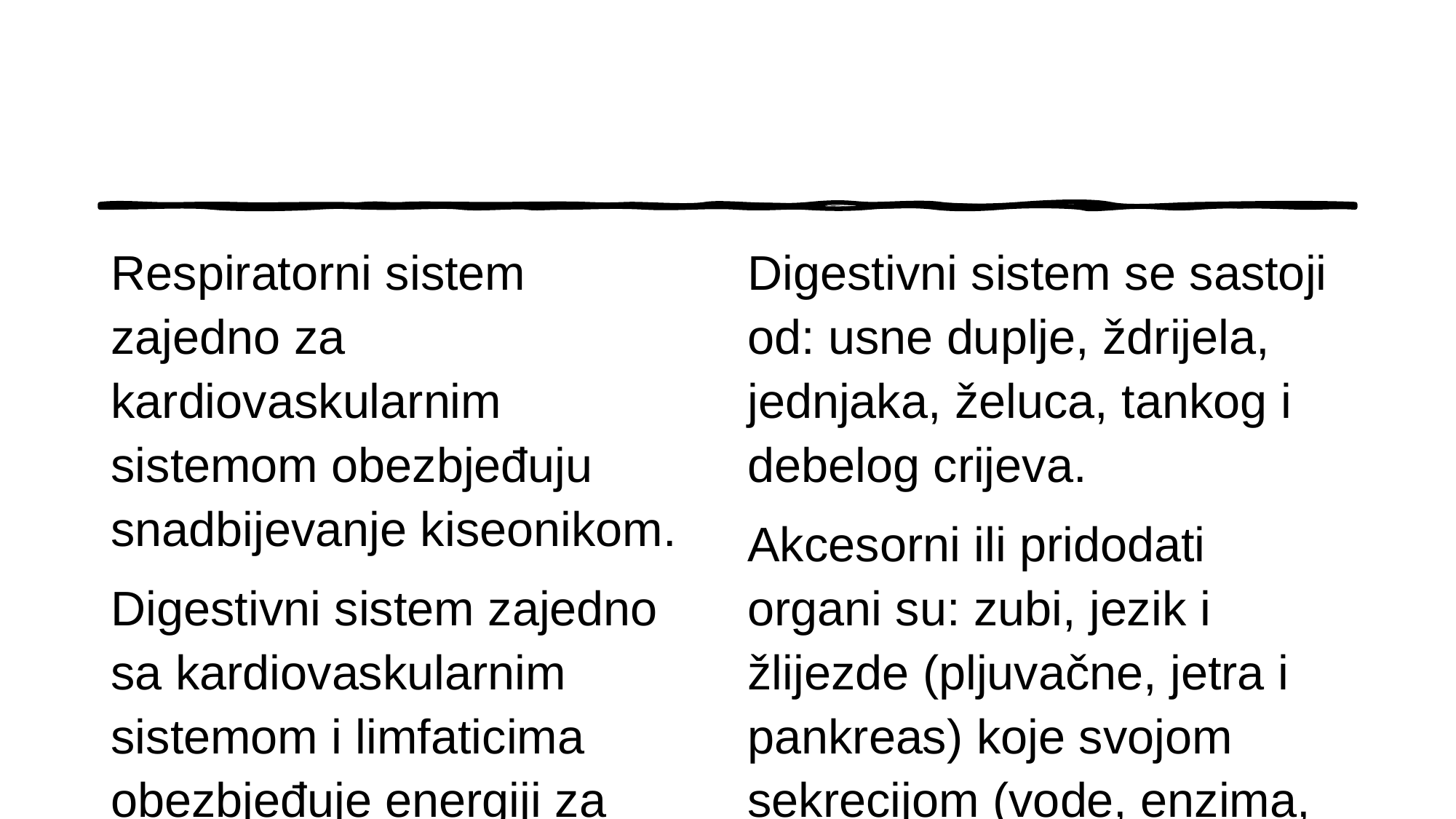

Respiratorni sistem zajedno za kardiovaskularnim sistemom obezbjeđuju snadbijevanje kiseonikom.
Digestivni sistem zajedno sa kardiovaskularnim sistemom i limfaticima obezbjeđuje energiji za funkcionisanje ćelija ali i gradivne komponente neophodne za rast ćelija i njihovu reparaciju
Digestivni sistem se sastoji od: usne duplje, ždrijela, jednjaka, želuca, tankog i debelog crijeva.
Akcesorni ili pridodati organi su: zubi, jezik i žlijezde (pljuvačne, jetra i pankreas) koje svojom sekrecijom (vode, enzima, bufera i dr) stvaraju uslove za izdvajanje organskih i neorganskih komponenti koje se resorbuju šreko epitela crijeva